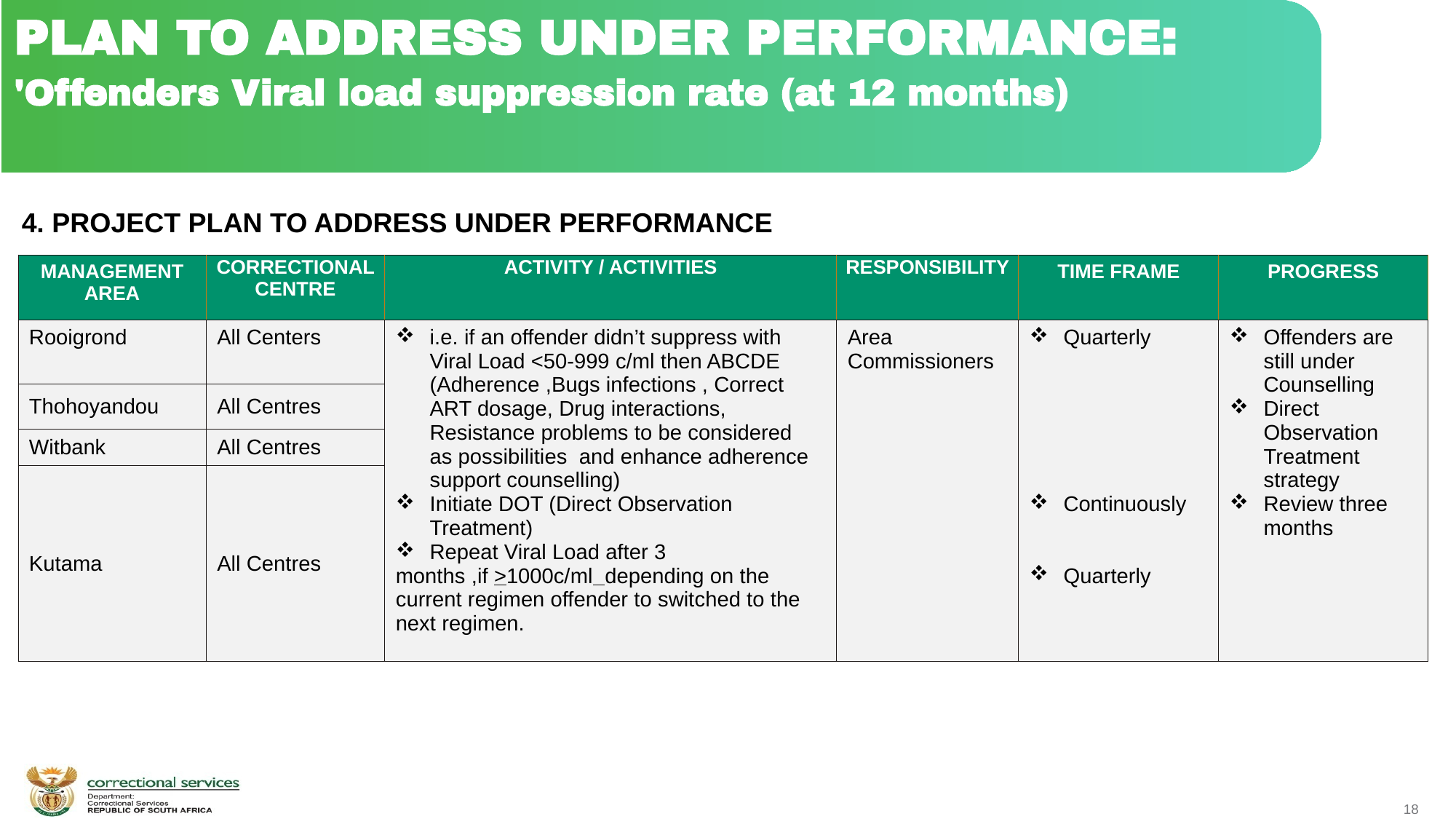

PLAN TO ADDRESS UNDER PERFORMANCE:
'Offenders Viral load suppression rate (at 12 months)
     4. PROJECT PLAN TO ADDRESS UNDER PERFORMANCE
| MANAGEMENT AREA | CORRECTIONAL CENTRE | ACTIVITY / ACTIVITIES | RESPONSIBILITY | TIME FRAME | PROGRESS |
| --- | --- | --- | --- | --- | --- |
| Rooigrond | All Centers | i.e. if an offender didn’t suppress with Viral Load <50-999 c/ml then ABCDE (Adherence ,Bugs infections , Correct ART dosage, Drug interactions, Resistance problems to be considered as possibilities and enhance adherence support counselling) Initiate DOT (Direct Observation Treatment) Repeat Viral Load after 3 months ,if >1000c/ml depending on the current regimen offender to switched to the next regimen. | Area Commissioners | Quarterly Continuously Quarterly | Offenders are still under Counselling Direct Observation Treatment strategy Review three months |
| Thohoyandou | All Centres |  |  |  |  |
| Witbank | All Centres |  |  |  |  |
| Kutama | All Centres |  |  |  |  |